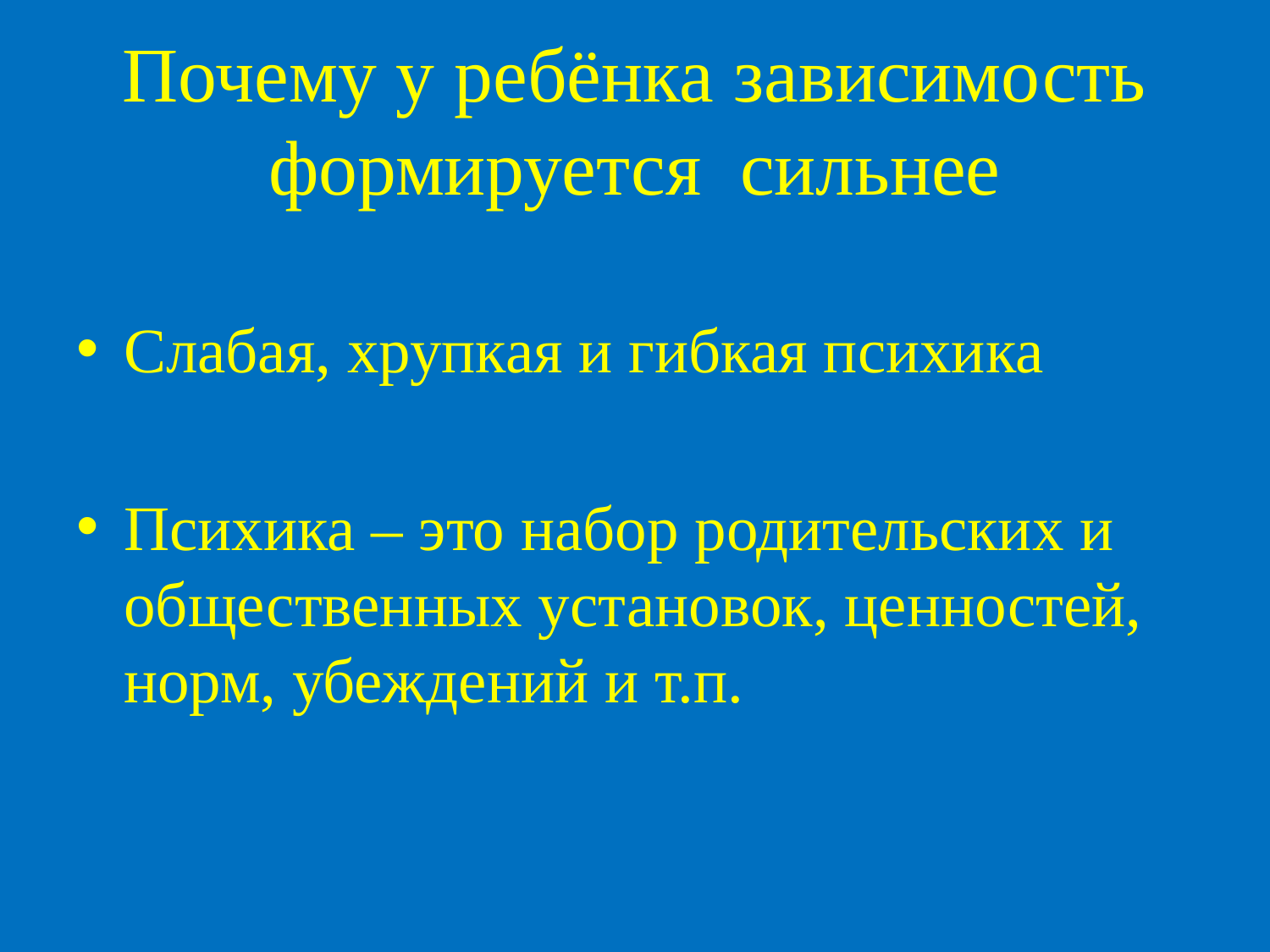

# Почему у ребёнка зависимость формируется  сильнее

Слабая, хрупкая и гибкая психика

Психика – это набор родительских и общественных установок, ценностей, норм, убеждений и т.п.